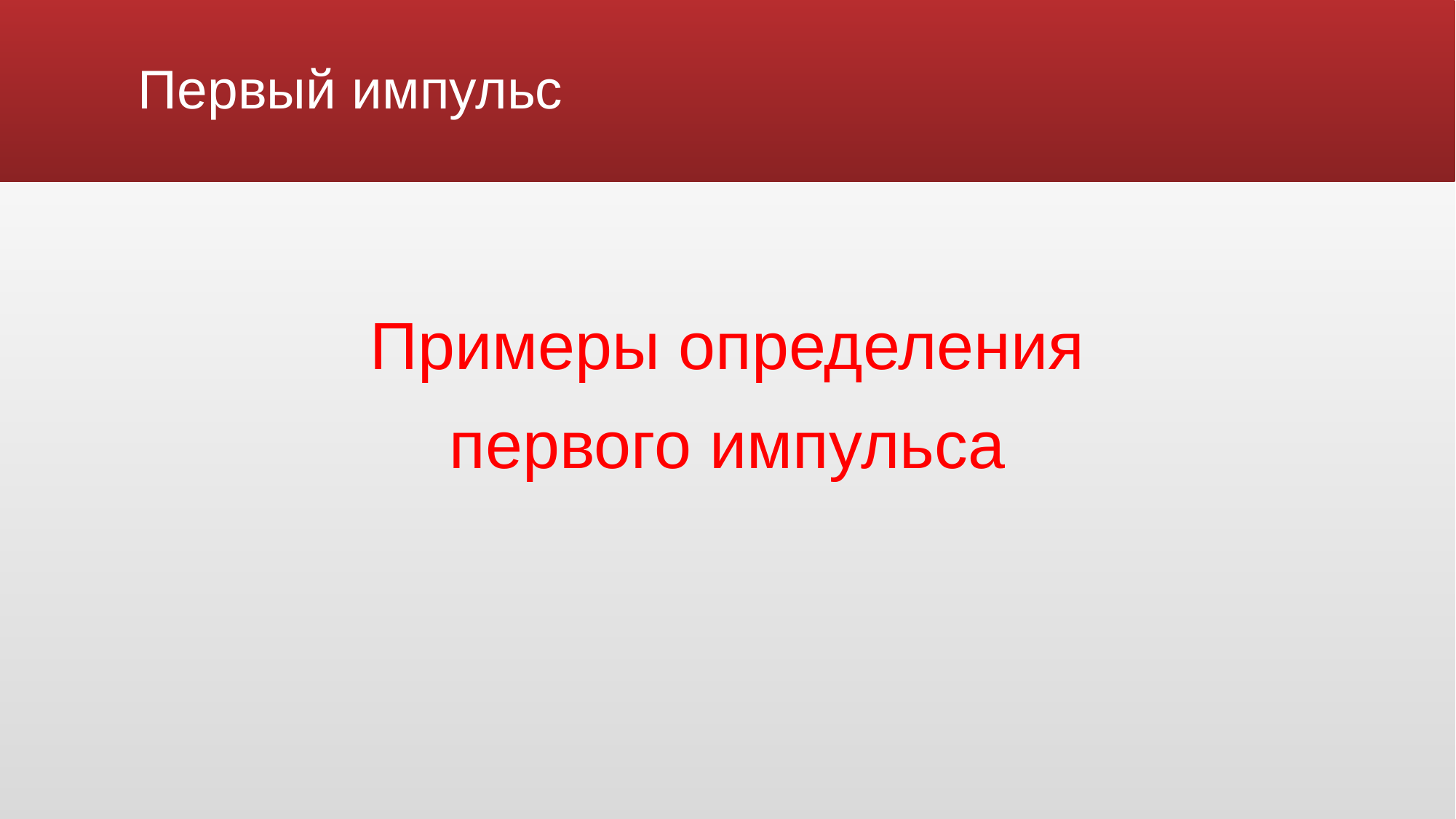

# Первый импульс
Примеры определения
первого импульса